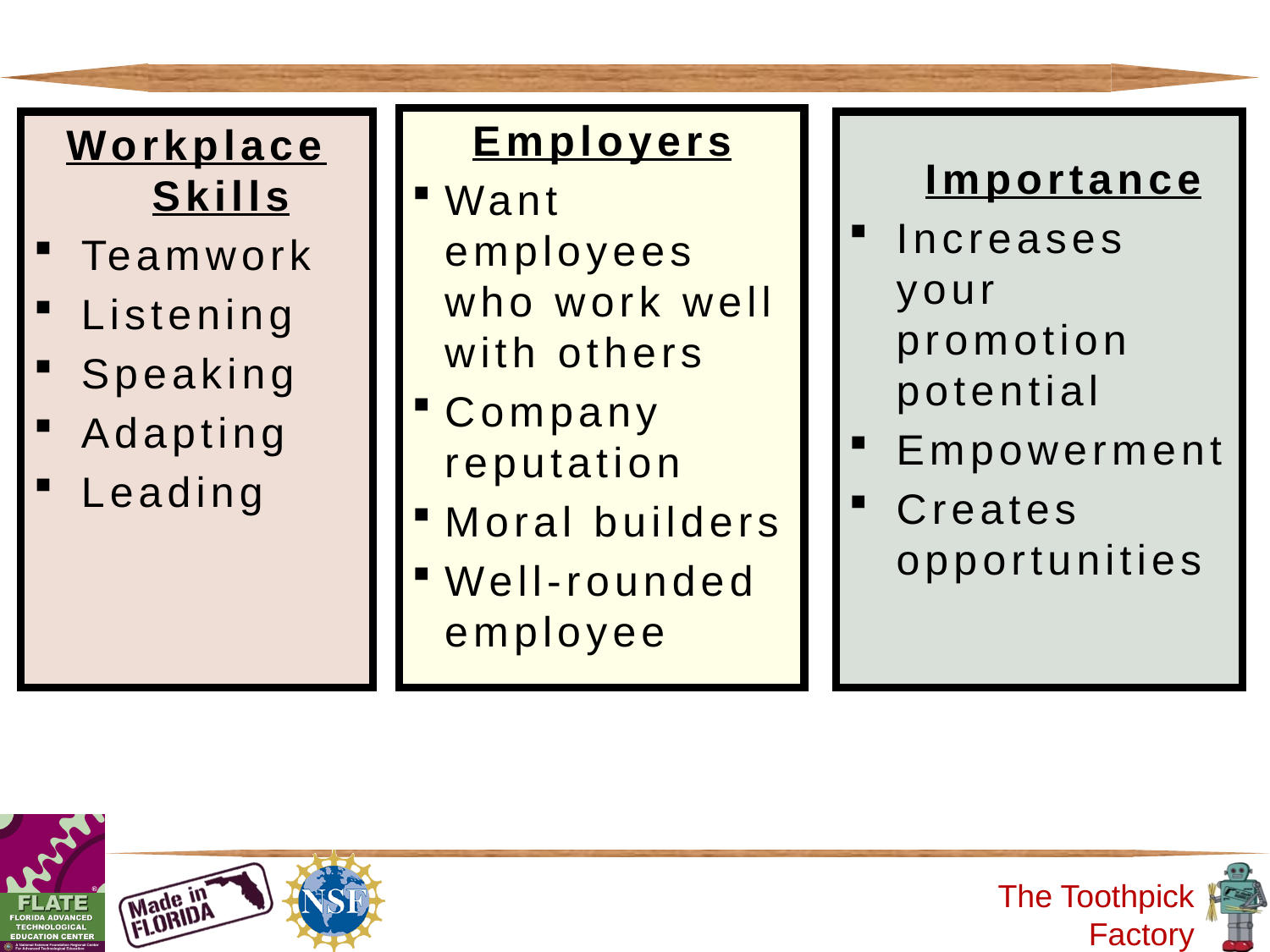

Employers
Want employees who work well with others
Company reputation
Moral builders
Well-rounded employee

Workplace Skills
Teamwork
Listening
Speaking
Adapting
Leading
Importance
Increases your promotion potential
Empowerment
Creates opportunities